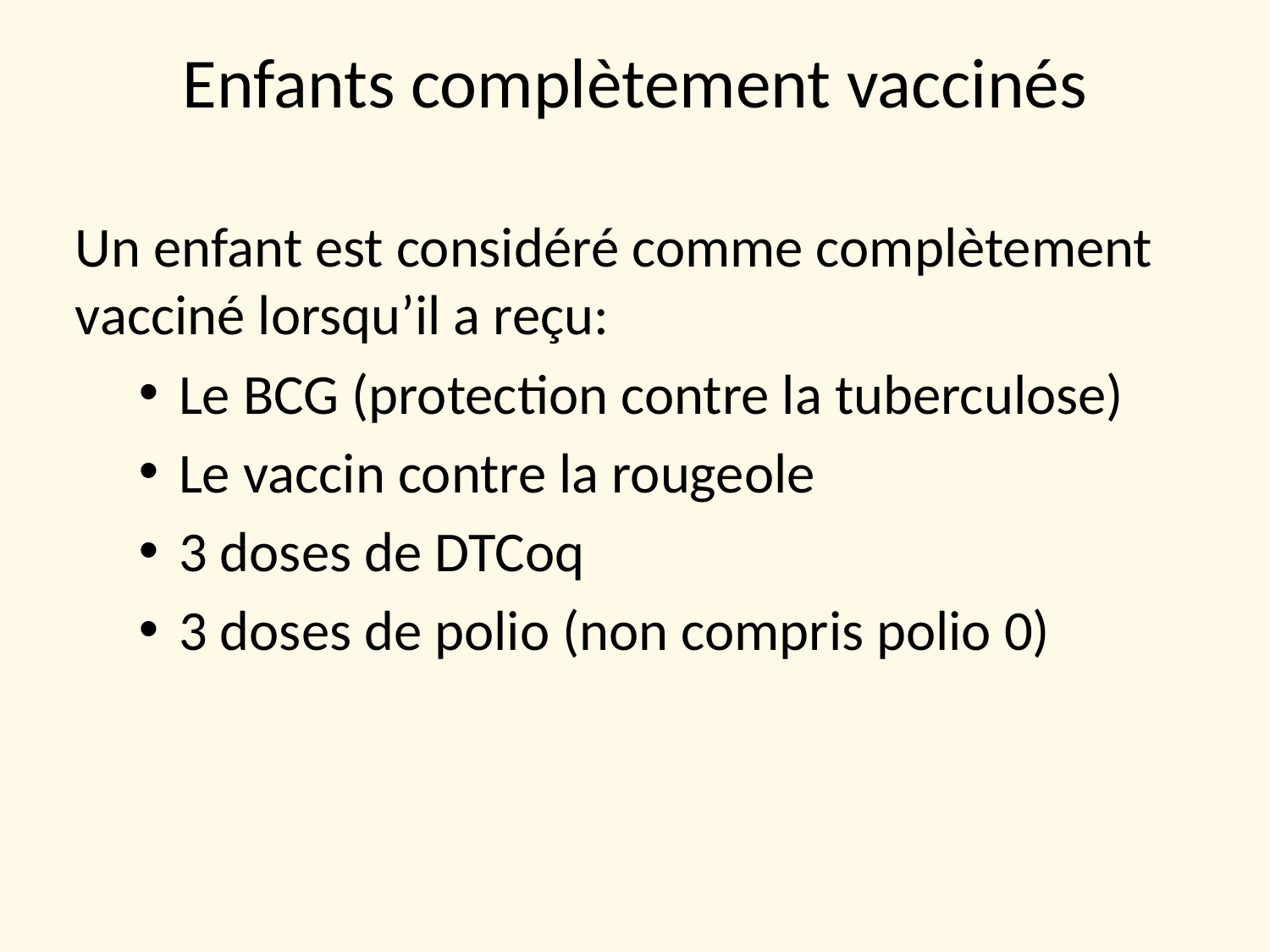

# Enfants complètement vaccinés
Un enfant est considéré comme complètement vacciné lorsqu’il a reçu:
Le BCG (protection contre la tuberculose)
Le vaccin contre la rougeole
3 doses de DTCoq
3 doses de polio (non compris polio 0)